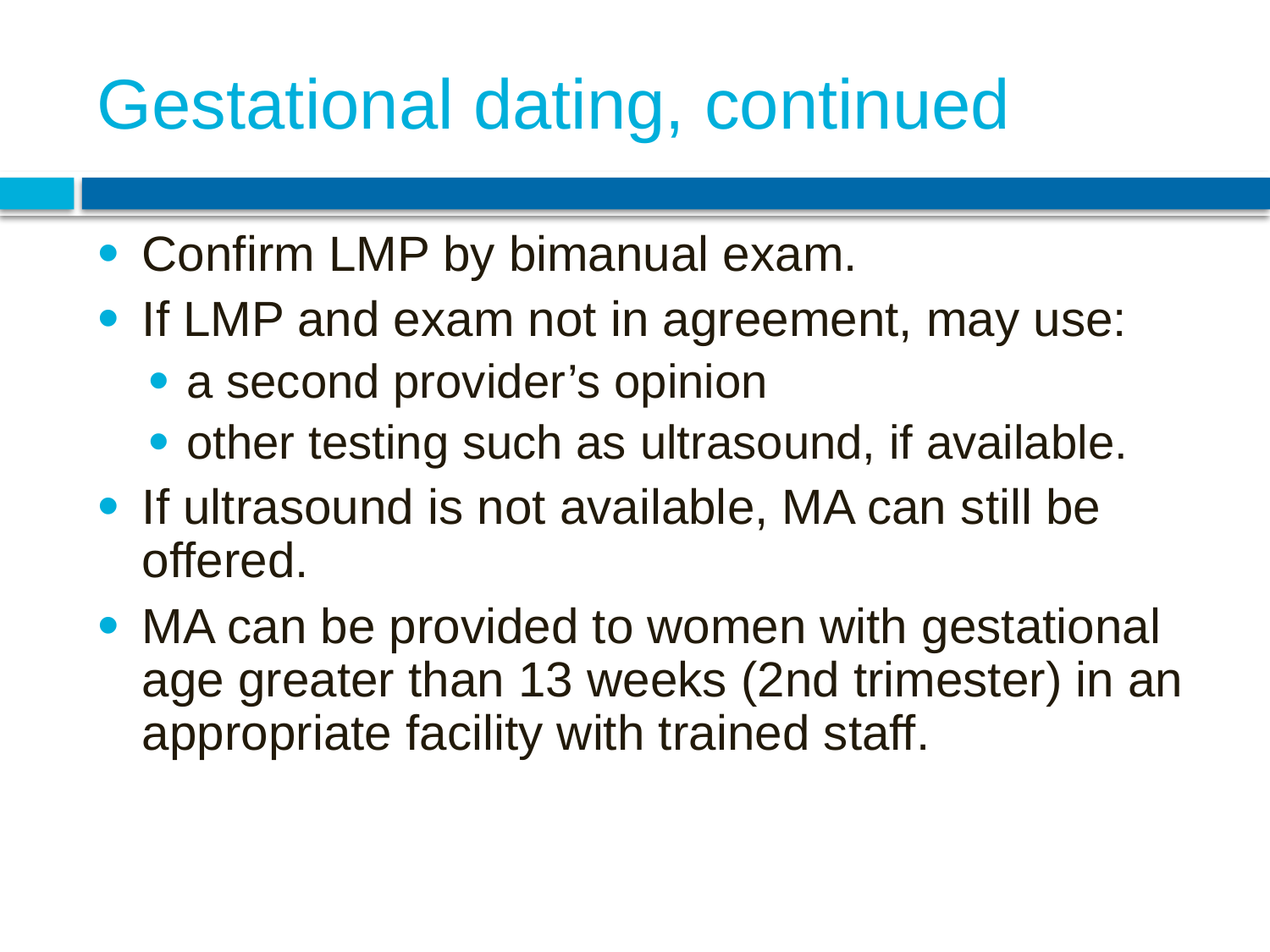

# Gestational dating, continued
Confirm LMP by bimanual exam.
If LMP and exam not in agreement, may use:
a second provider’s opinion
other testing such as ultrasound, if available.
If ultrasound is not available, MA can still be offered.
MA can be provided to women with gestational age greater than 13 weeks (2nd trimester) in an appropriate facility with trained staff.